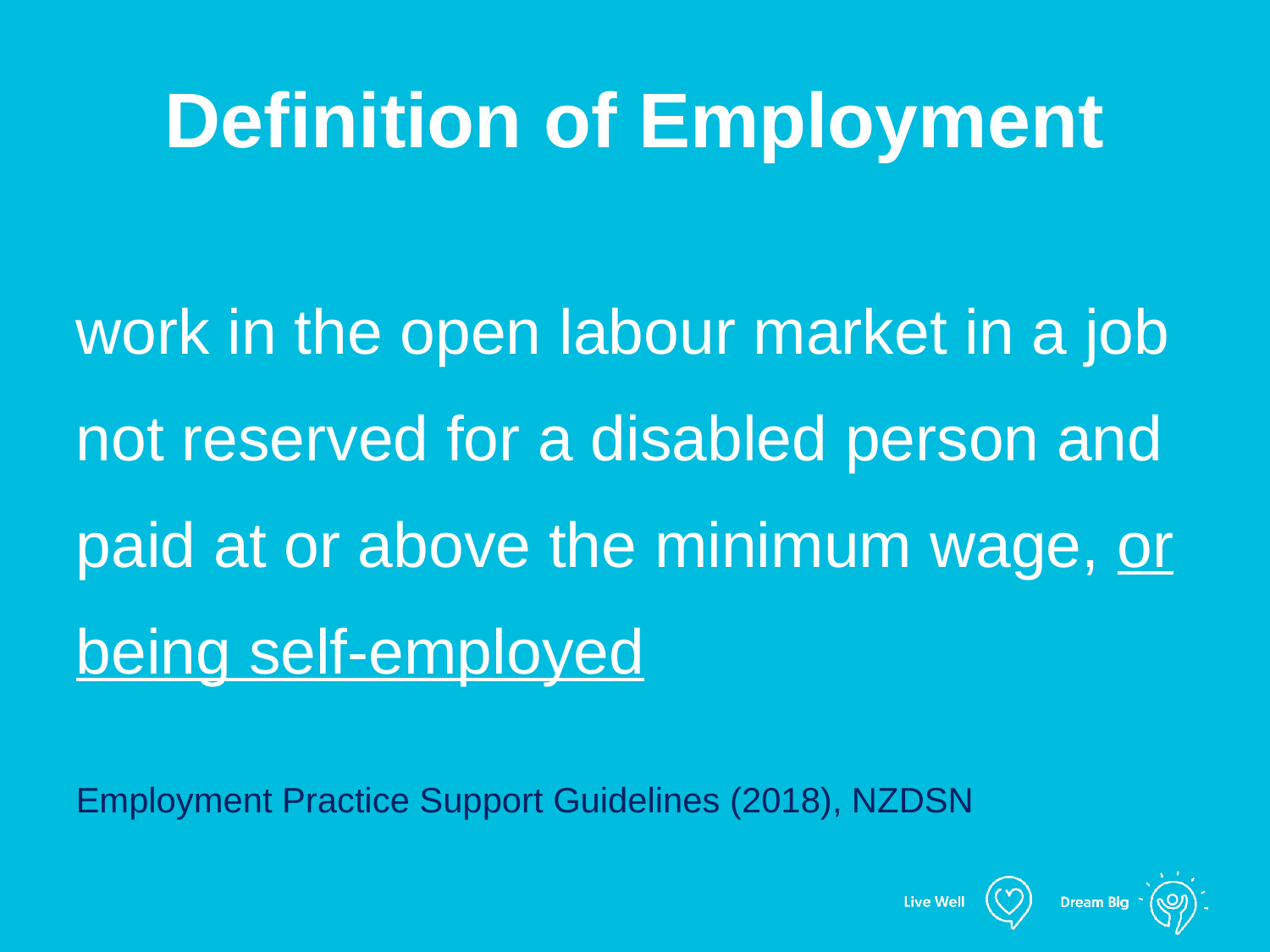

# Definition of Employment

work in the open labour market in a job not reserved for a disabled person and paid at or above the minimum wage, or being self-employed

Employment Practice Support Guidelines (2018), NZDSN